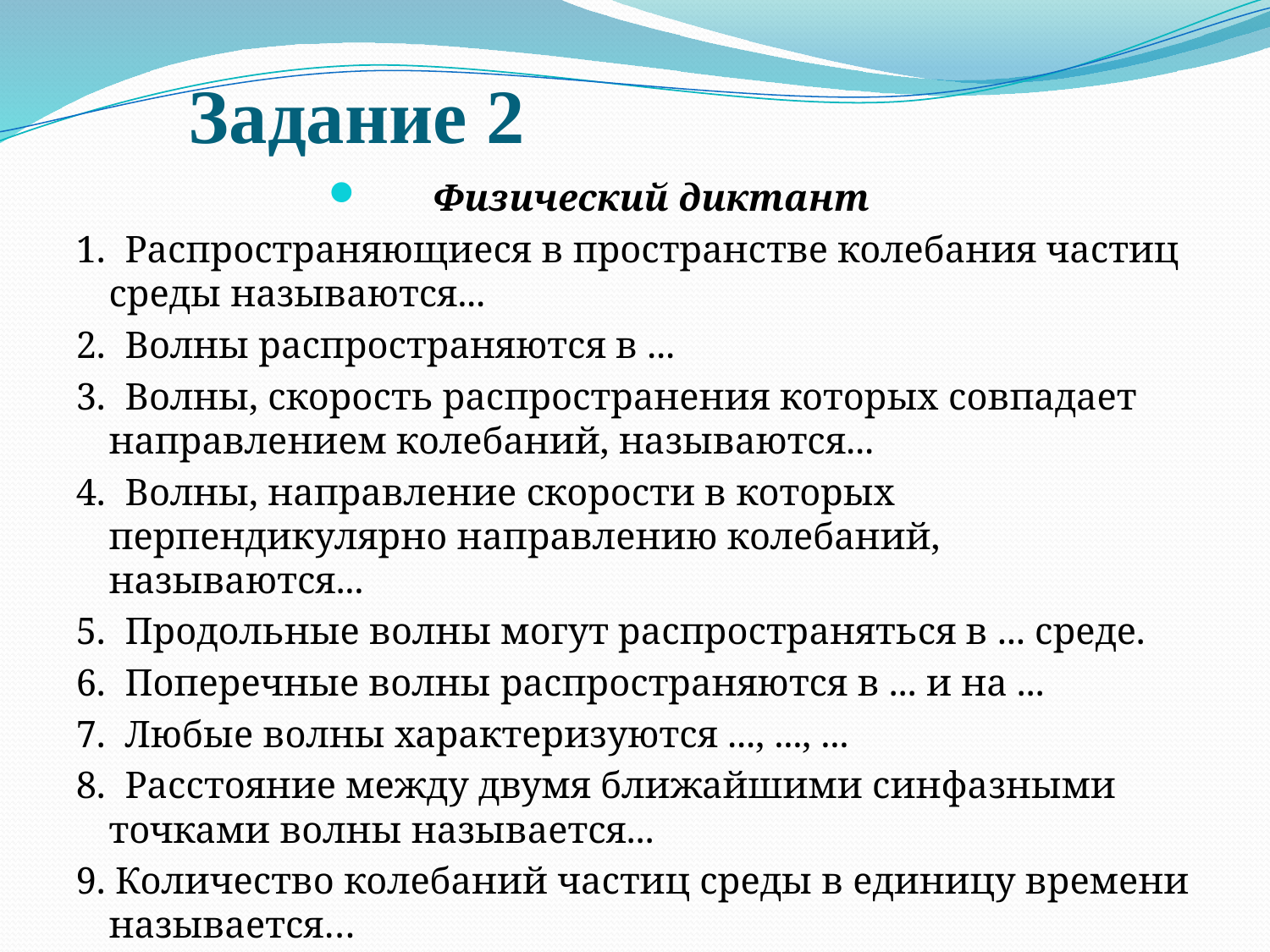

# Задание 2
Физический диктант
1.  Распространяющиеся в пространстве колебания частиц среды называются...
2.  Волны распространяются в ...
3.  Волны, скорость распространения которых совпадает направлением колебаний, называются...
4.  Волны, направление скорости в которых перпендикулярно направлению колебаний, называются...
5.  Продольные волны могут распространяться в ... среде.
6.  Поперечные волны распространяются в ... и на ...
7.  Любые волны характеризуются ..., ..., ...
8.  Расстояние между двумя ближайшими синфазными точками волны называется...
9. Количество колебаний частиц среды в единицу времени называется…